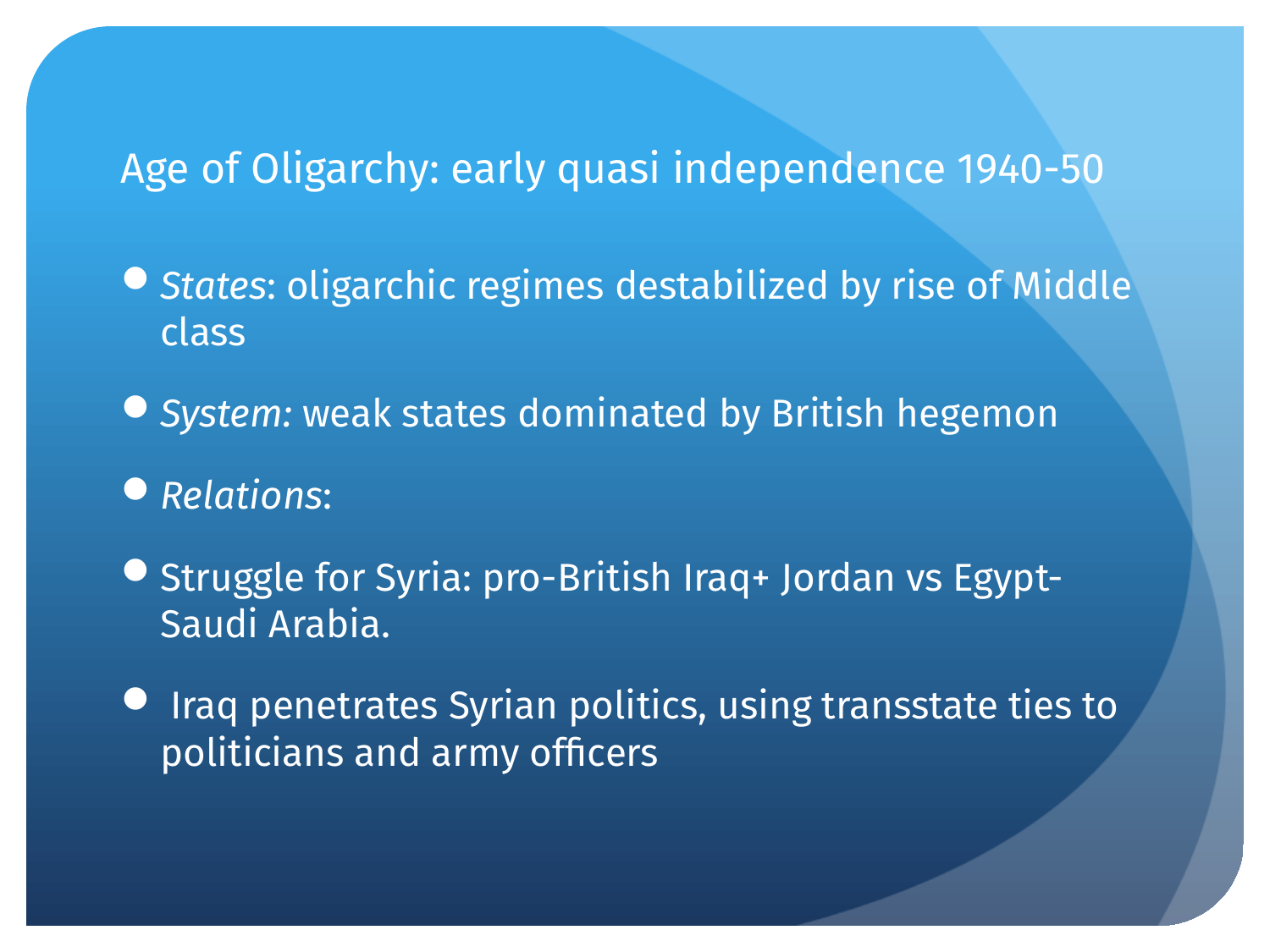

# Age of Oligarchy: early quasi independence 1940-50
States: oligarchic regimes destabilized by rise of Middle class
System: weak states dominated by British hegemon
Relations:
Struggle for Syria: pro-British Iraq+ Jordan vs Egypt-Saudi Arabia.
 Iraq penetrates Syrian politics, using transstate ties to politicians and army officers